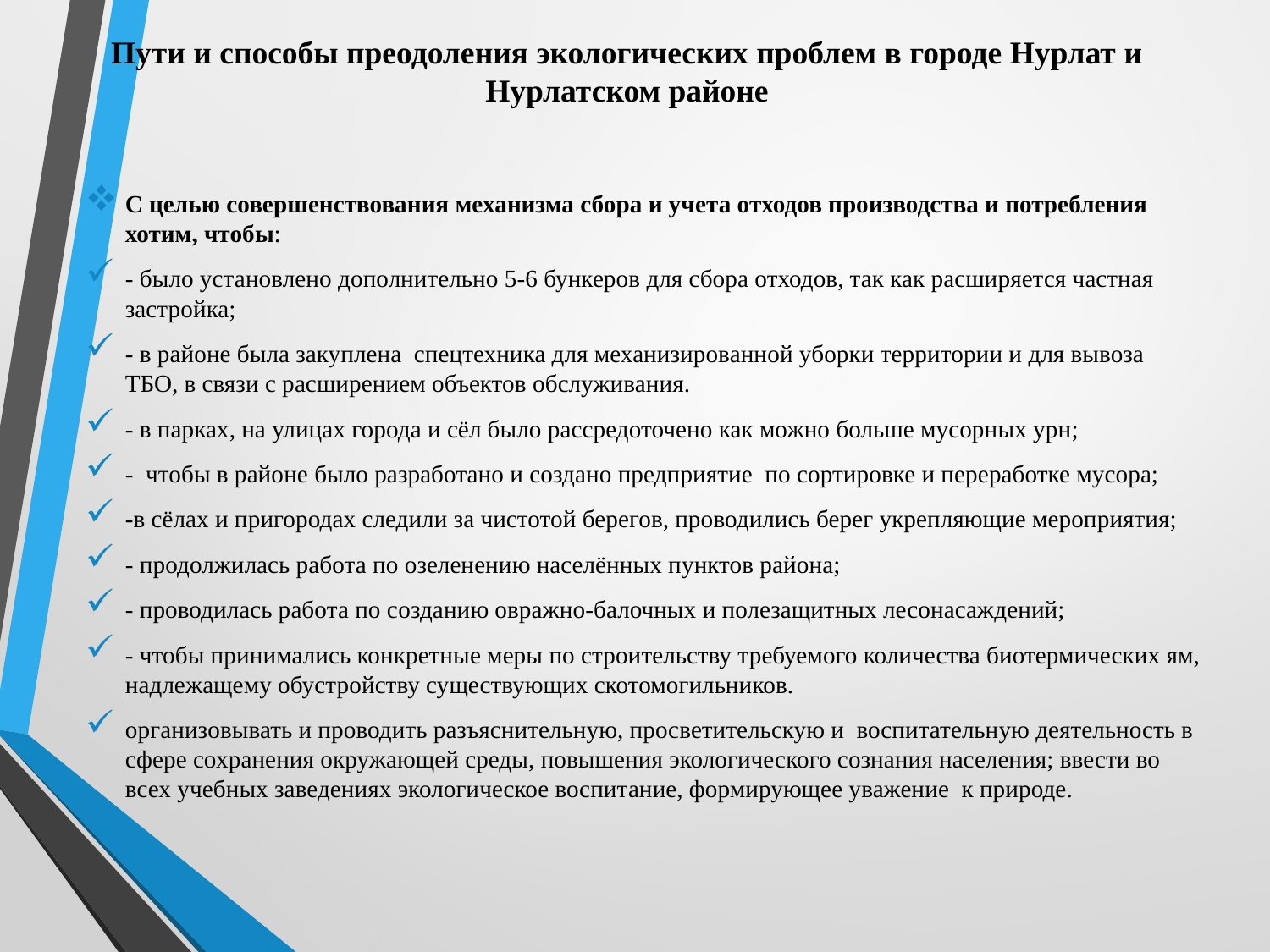

# Пути и способы преодоления экологических проблем в городе Нурлат и Нурлатском районе
С целью совершенствования механизма сбора и учета отходов производства и потребления хотим, чтобы:
- было установлено дополнительно 5-6 бункеров для сбора отходов, так как расширяется частная застройка;
- в районе была закуплена  спецтехника для механизированной уборки территории и для вывоза ТБО, в связи с расширением объектов обслуживания.
- в парках, на улицах города и сёл было рассредоточено как можно больше мусорных урн;
-  чтобы в районе было разработано и создано предприятие  по сортировке и переработке мусора;
-в сёлах и пригородах следили за чистотой берегов, проводились берег укрепляющие мероприятия;
- продолжилась работа по озеленению населённых пунктов района;
- проводилась работа по созданию овражно-балочных и полезащитных лесонасаждений;
- чтобы принимались конкретные меры по строительству требуемого количества биотермических ям, надлежащему обустройству существующих скотомогильников.
организовывать и проводить разъяснительную, просветительскую и  воспитательную деятельность в сфере сохранения окружающей среды, повышения экологического сознания населения; ввести во всех учебных заведениях экологическое воспитание, формирующее уважение  к природе.